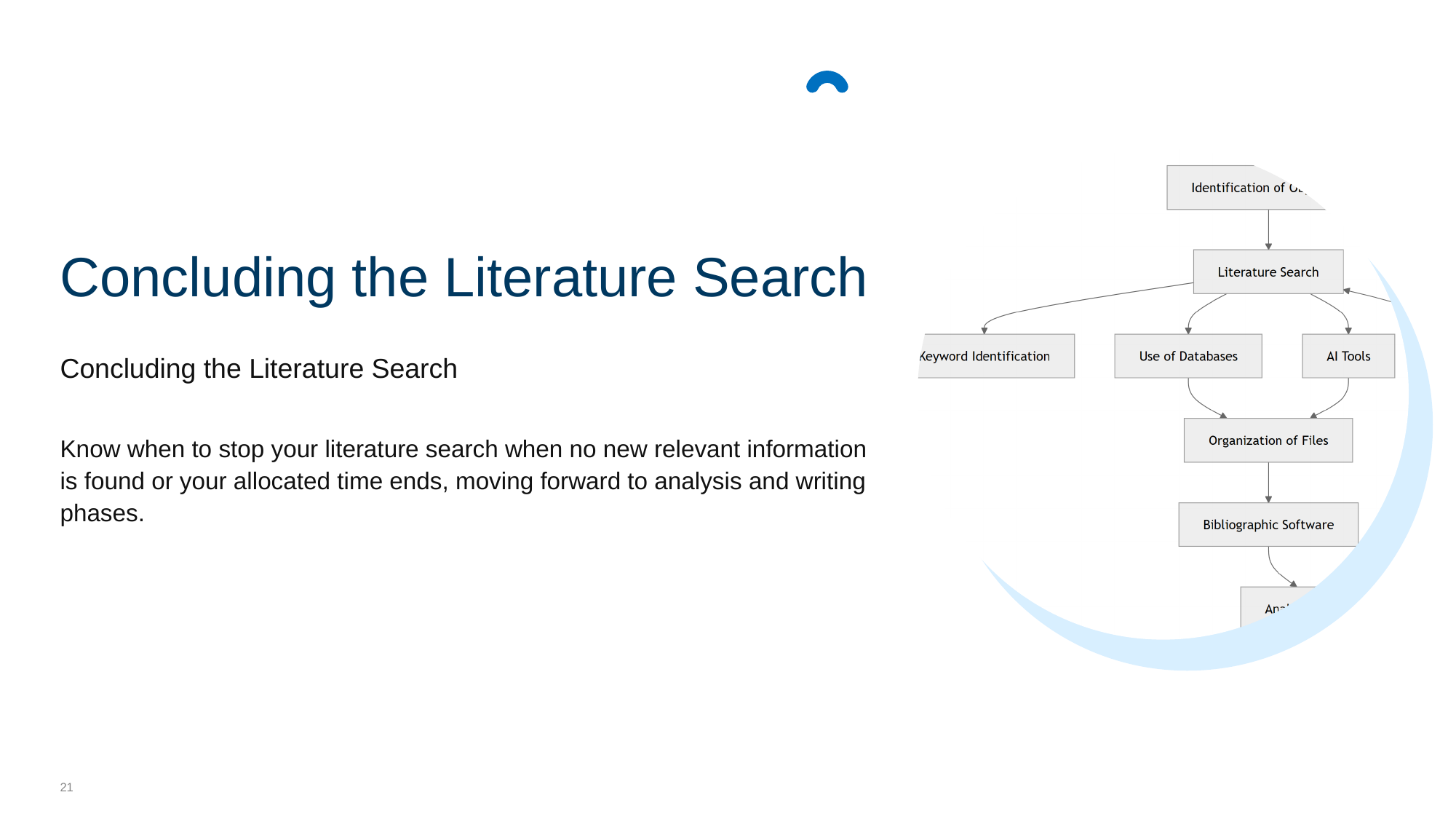

Concluding the Literature Search
Concluding the Literature Search
Know when to stop your literature search when no new relevant information is found or your allocated time ends, moving forward to analysis and writing phases.
21